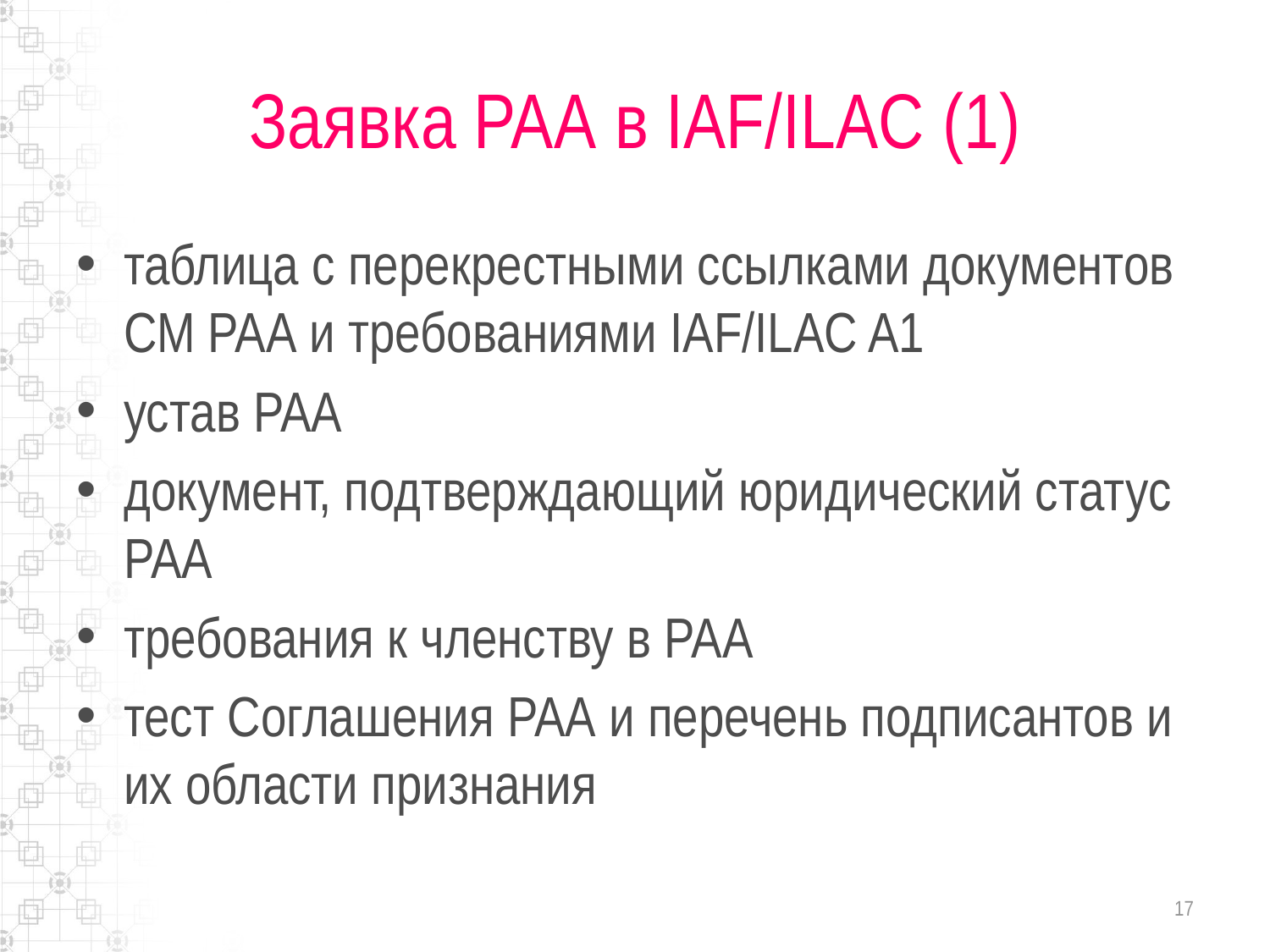

# Заявка РАА в IAF/ILAC (1)
таблица с перекрестными ссылками документов СМ РАА и требованиями IAF/ILAC A1
устав РАА
документ, подтверждающий юридический статус РАА
требования к членству в РАА
тест Соглашения РАА и перечень подписантов и их области признания

17